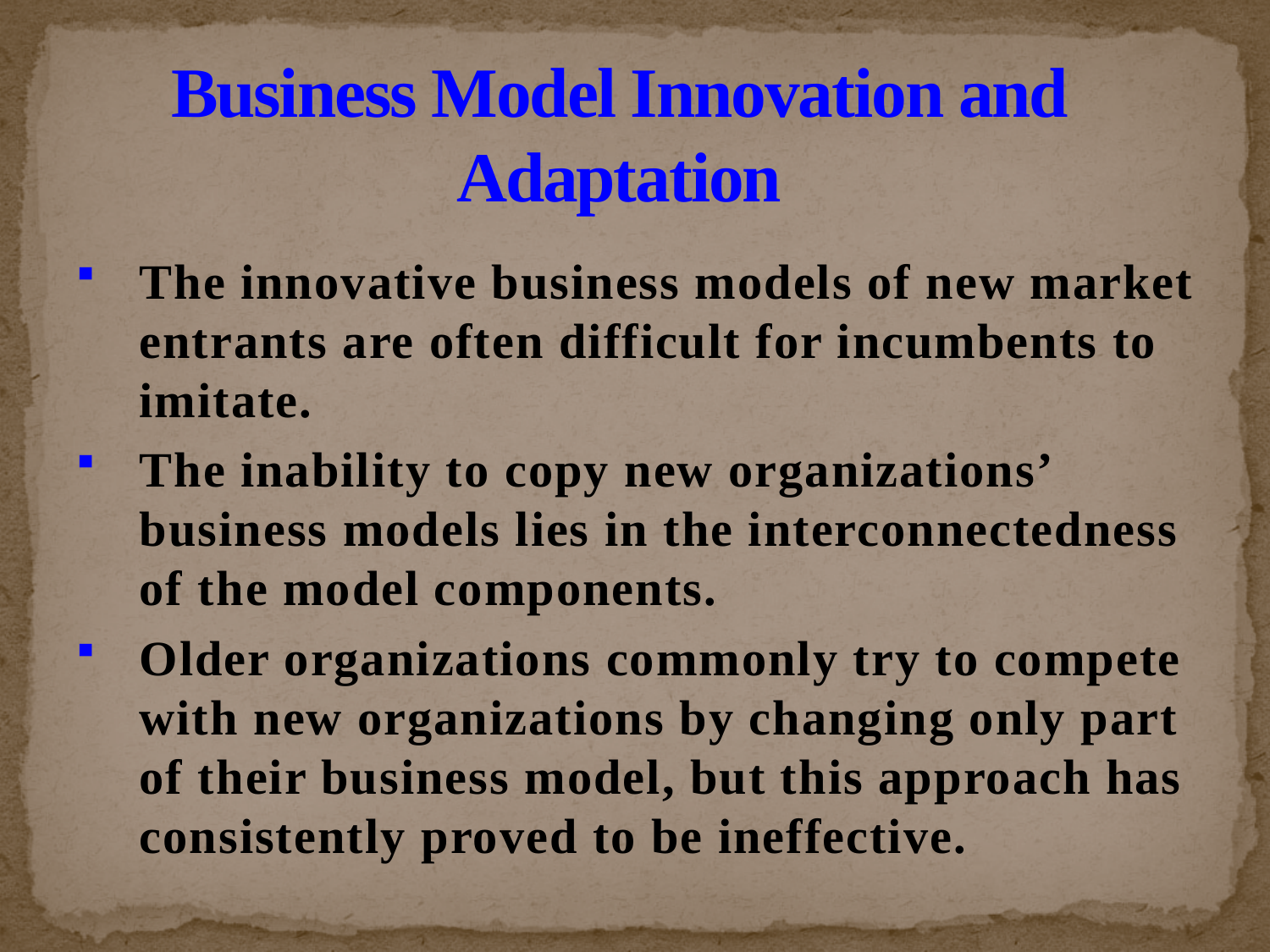

# Business Model Innovation and Adaptation
The innovative business models of new market entrants are often difficult for incumbents to imitate.
The inability to copy new organizations’ business models lies in the interconnectedness of the model components.
Older organizations commonly try to compete with new organizations by changing only part of their business model, but this approach has consistently proved to be ineffective.